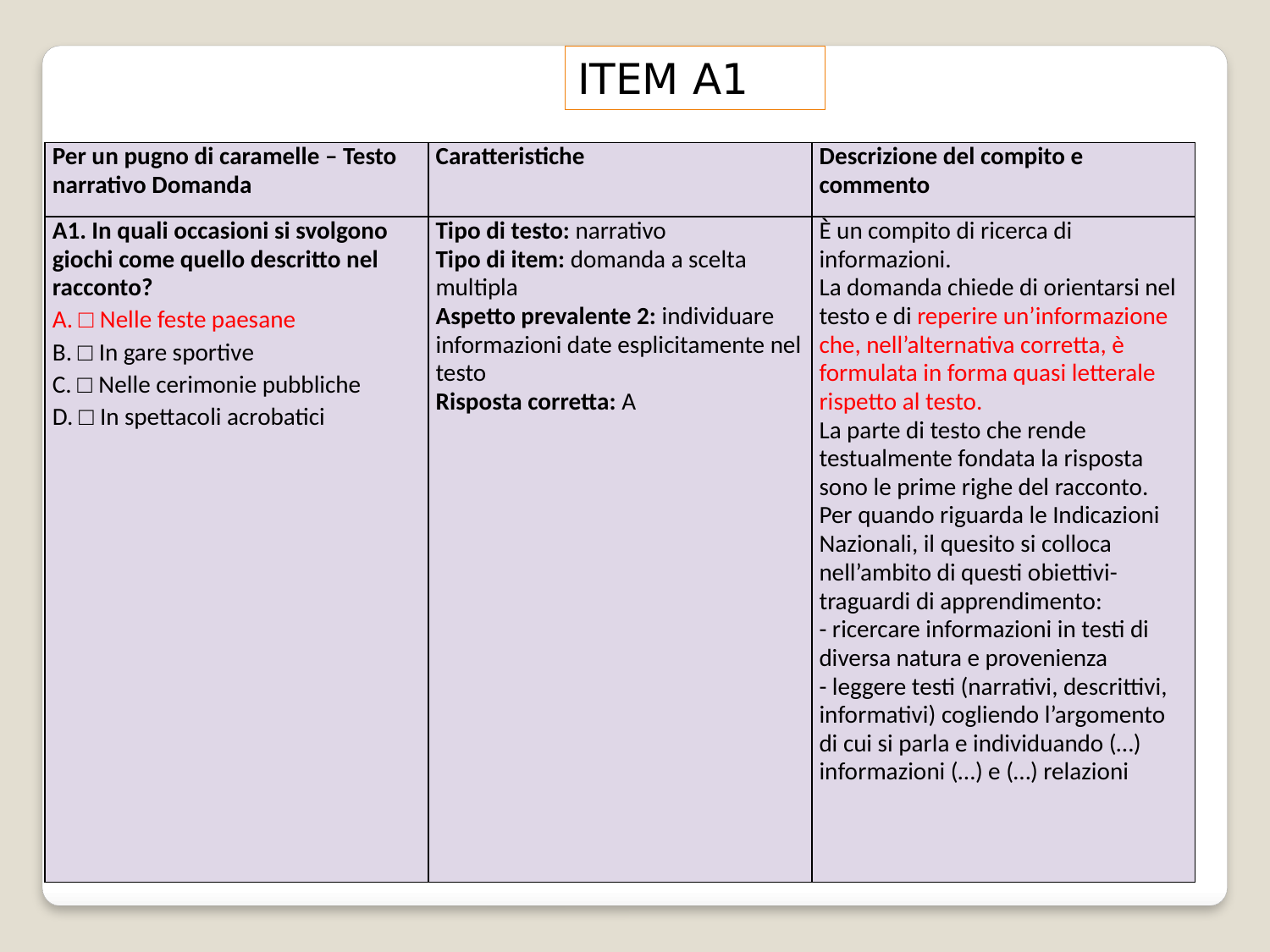

ITEM A1
| Per un pugno di caramelle – Testo narrativo Domanda | Caratteristiche | Descrizione del compito e commento |
| --- | --- | --- |
| A1. In quali occasioni si svolgono giochi come quello descritto nel racconto? A. □ Nelle feste paesane B. □ In gare sportive C. □ Nelle cerimonie pubbliche D. □ In spettacoli acrobatici | Tipo di testo: narrativo Tipo di item: domanda a scelta multipla Aspetto prevalente 2: individuare informazioni date esplicitamente nel testo Risposta corretta: A | È un compito di ricerca di informazioni. La domanda chiede di orientarsi nel testo e di reperire un’informazione che, nell’alternativa corretta, è formulata in forma quasi letterale rispetto al testo. La parte di testo che rende testualmente fondata la risposta sono le prime righe del racconto. Per quando riguarda le Indicazioni Nazionali, il quesito si colloca nell’ambito di questi obiettivi-traguardi di apprendimento: - ricercare informazioni in testi di diversa natura e provenienza - leggere testi (narrativi, descrittivi, informativi) cogliendo l’argomento di cui si parla e individuando (…) informazioni (…) e (…) relazioni |